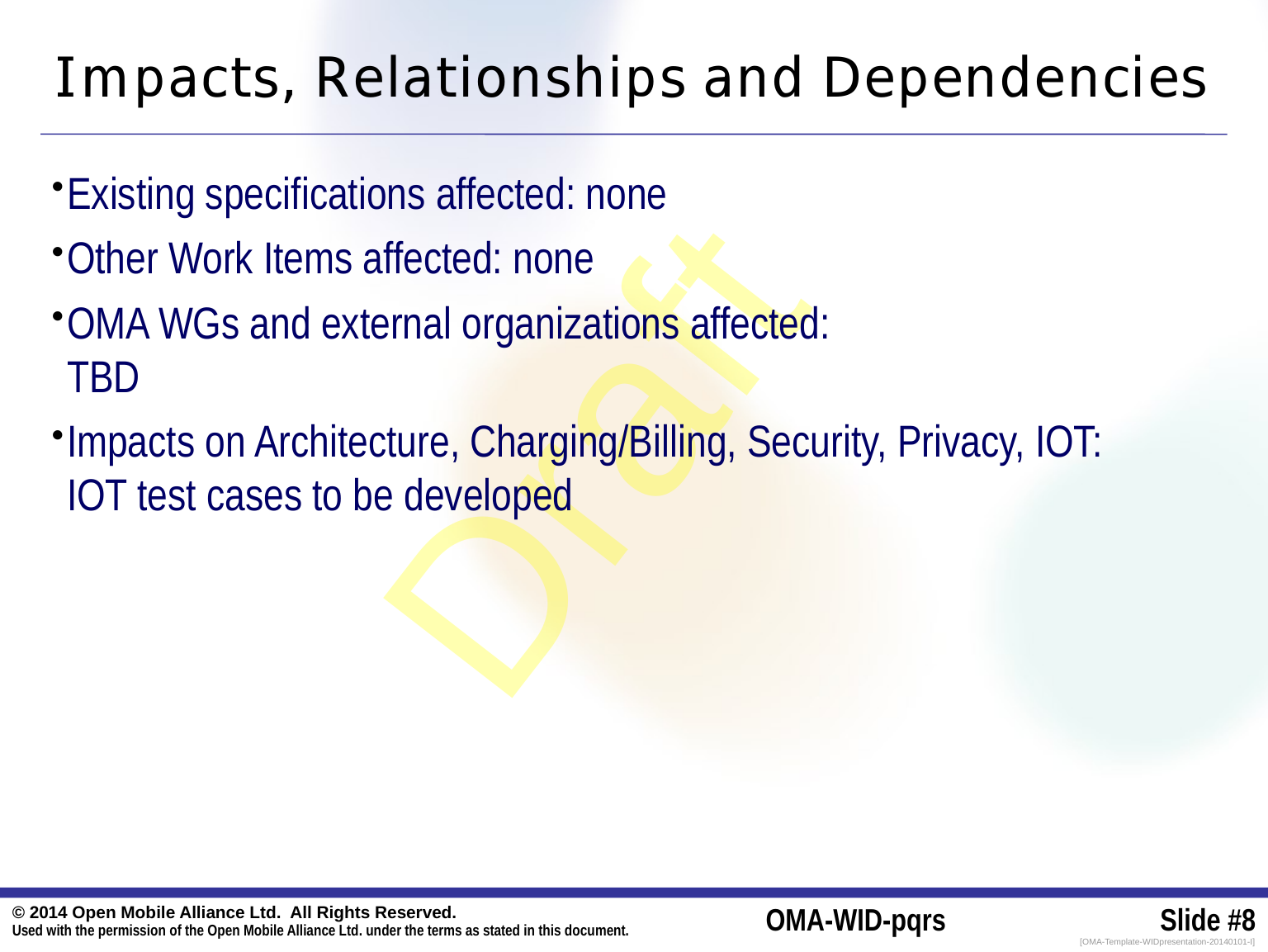

# Impacts, Relationships and Dependencies
Existing specifications affected: none
Other Work Items affected: none
OMA WGs and external organizations affected:
TBD
Impacts on Architecture, Charging/Billing, Security, Privacy, IOT:
IOT test cases to be developed